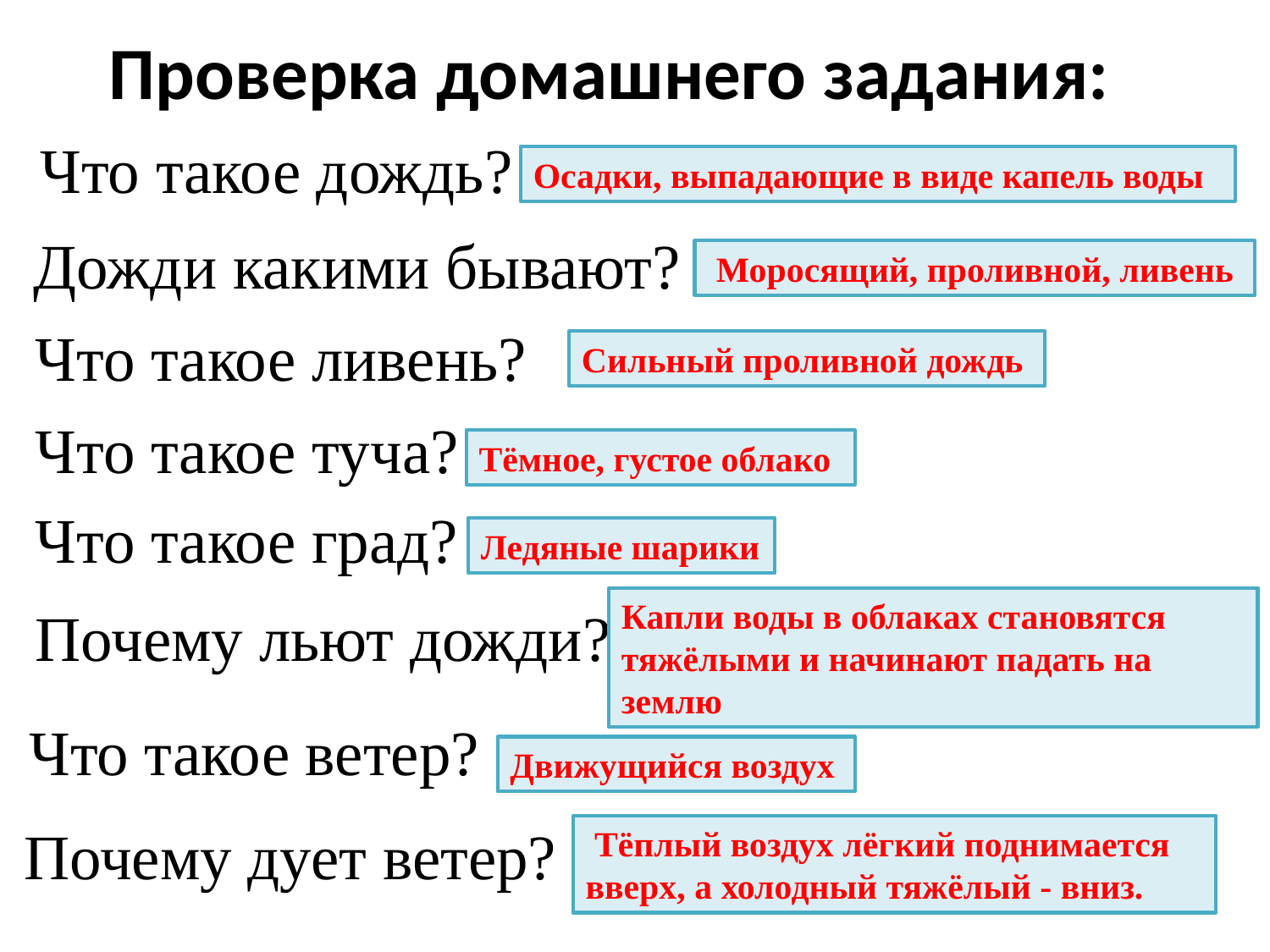

# Проверка домашнего задания:
Что такое дождь?
Осадки, выпадающие в виде капель воды
Дожди какими бывают?
 Моросящий, проливной, ливень
Что такое ливень?
Сильный проливной дождь
Что такое туча?
Тёмное, густое облако
Что такое град?
Ледяные шарики
Капли воды в облаках становятся тяжёлыми и начинают падать на землю
Почему льют дожди?
Что такое ветер?
Движущийся воздух
Почему дует ветер?
 Тёплый воздух лёгкий поднимается вверх, а холодный тяжёлый - вниз.